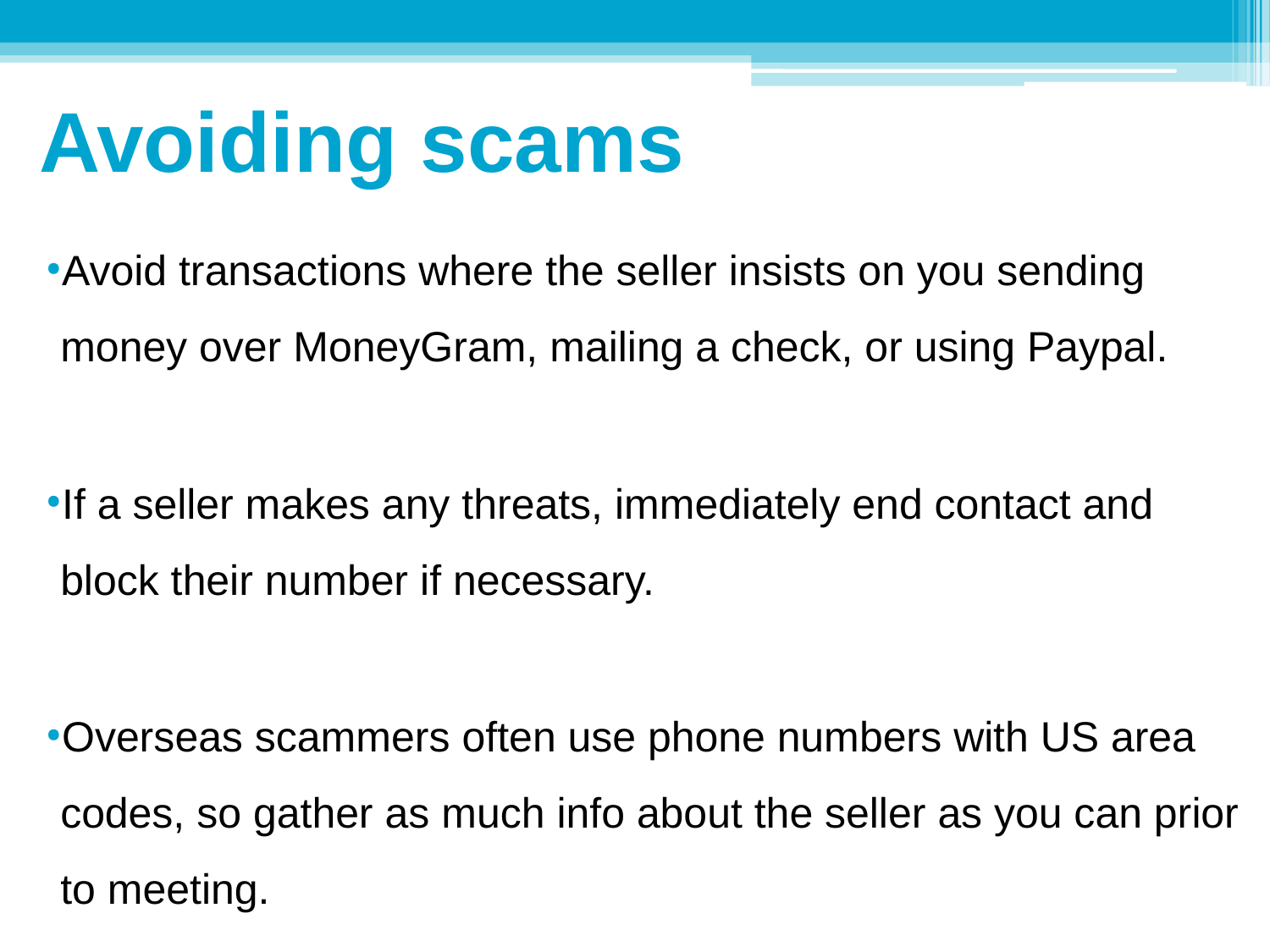

# Avoiding scams
Avoid transactions where the seller insists on you sending money over MoneyGram, mailing a check, or using Paypal.

If a seller makes any threats, immediately end contact and block their number if necessary.

Overseas scammers often use phone numbers with US area codes, so gather as much info about the seller as you can prior to meeting.